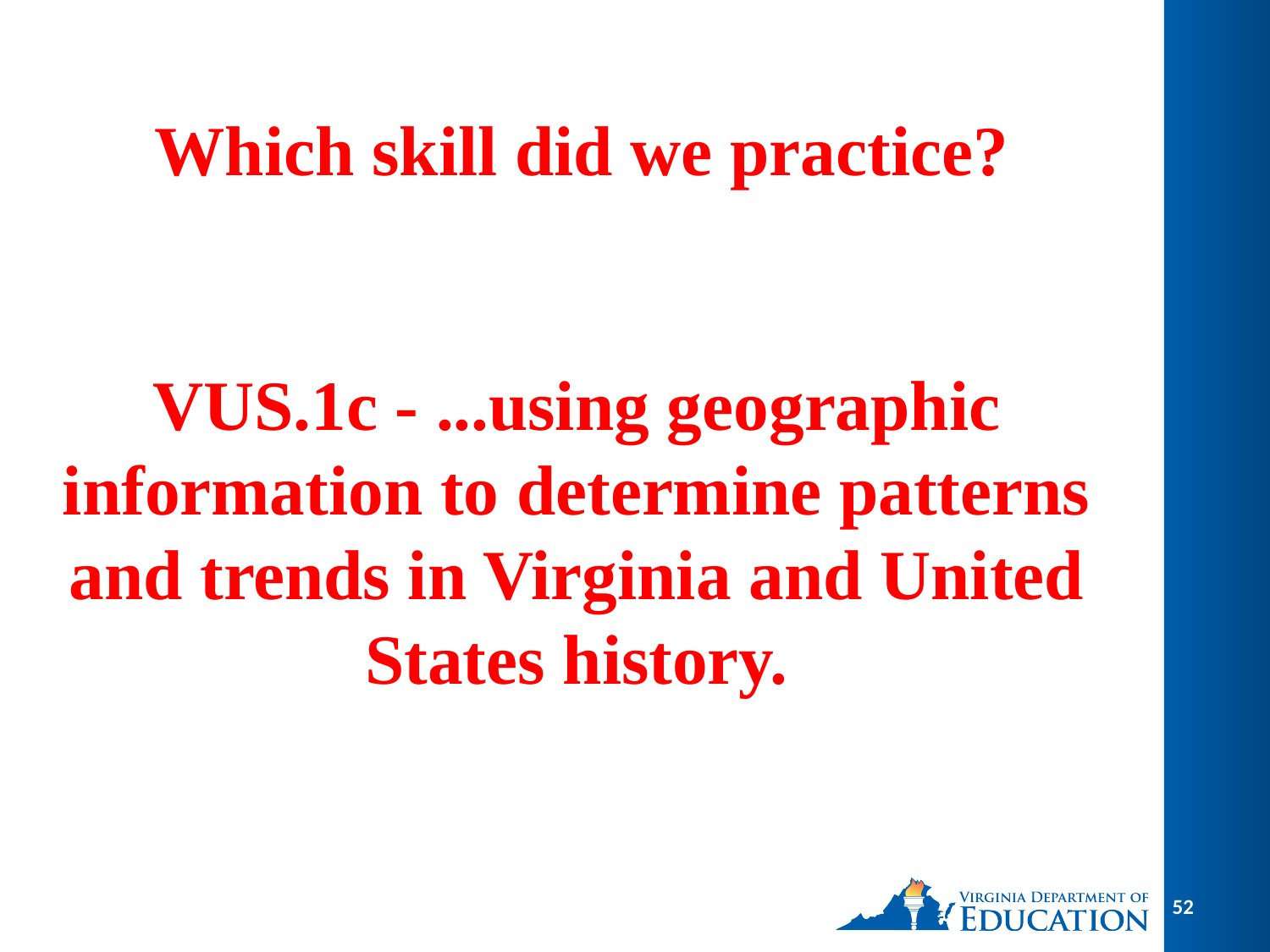

Which skill did we practice?
# VUS.1c - ...using geographic information to determine patterns and trends in Virginia and United States history.

52